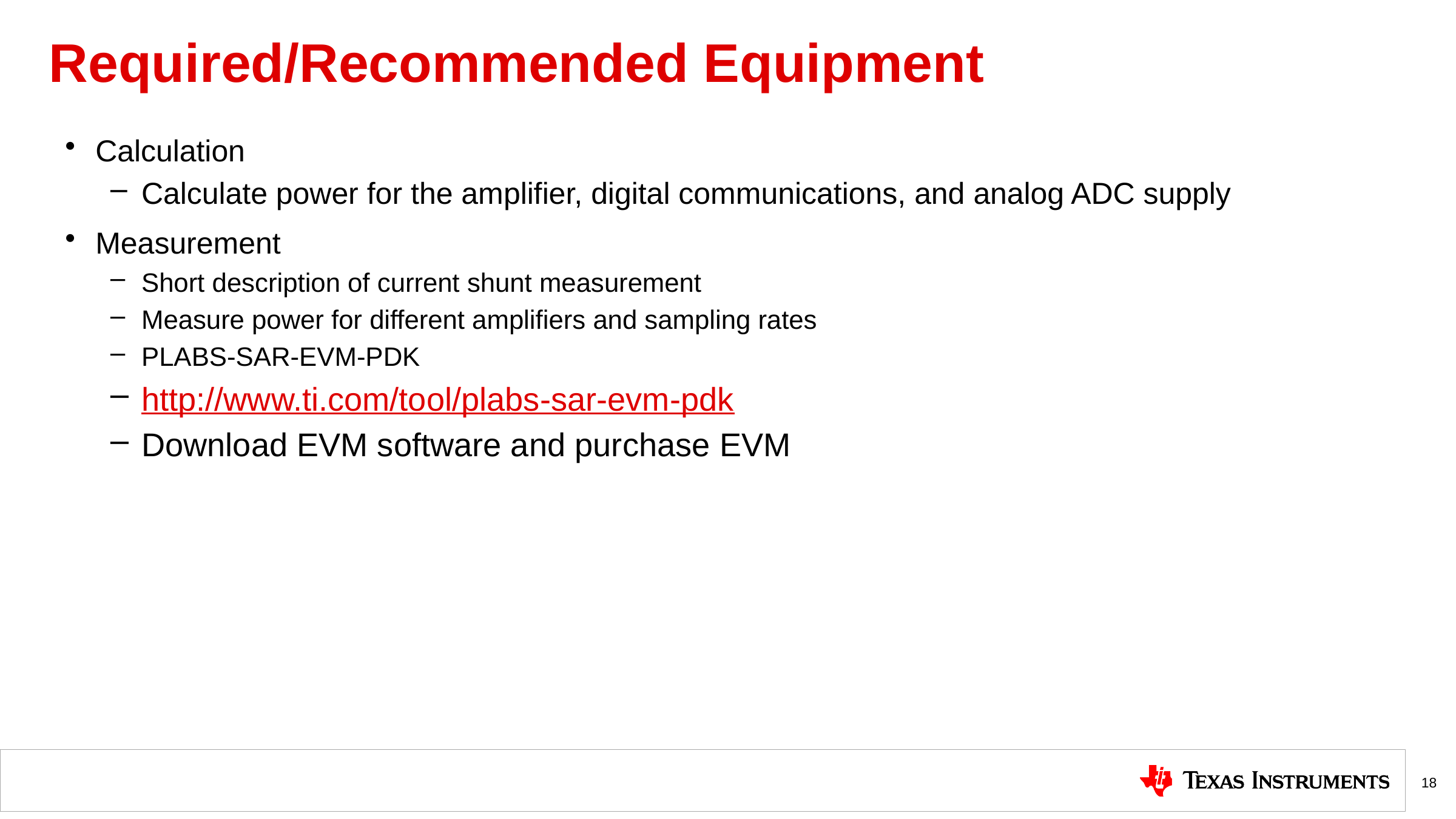

# Required/Recommended Equipment
Calculation
Calculate power for the amplifier, digital communications, and analog ADC supply
Measurement
Short description of current shunt measurement
Measure power for different amplifiers and sampling rates
PLABS-SAR-EVM-PDK
http://www.ti.com/tool/plabs-sar-evm-pdk
Download EVM software and purchase EVM
18